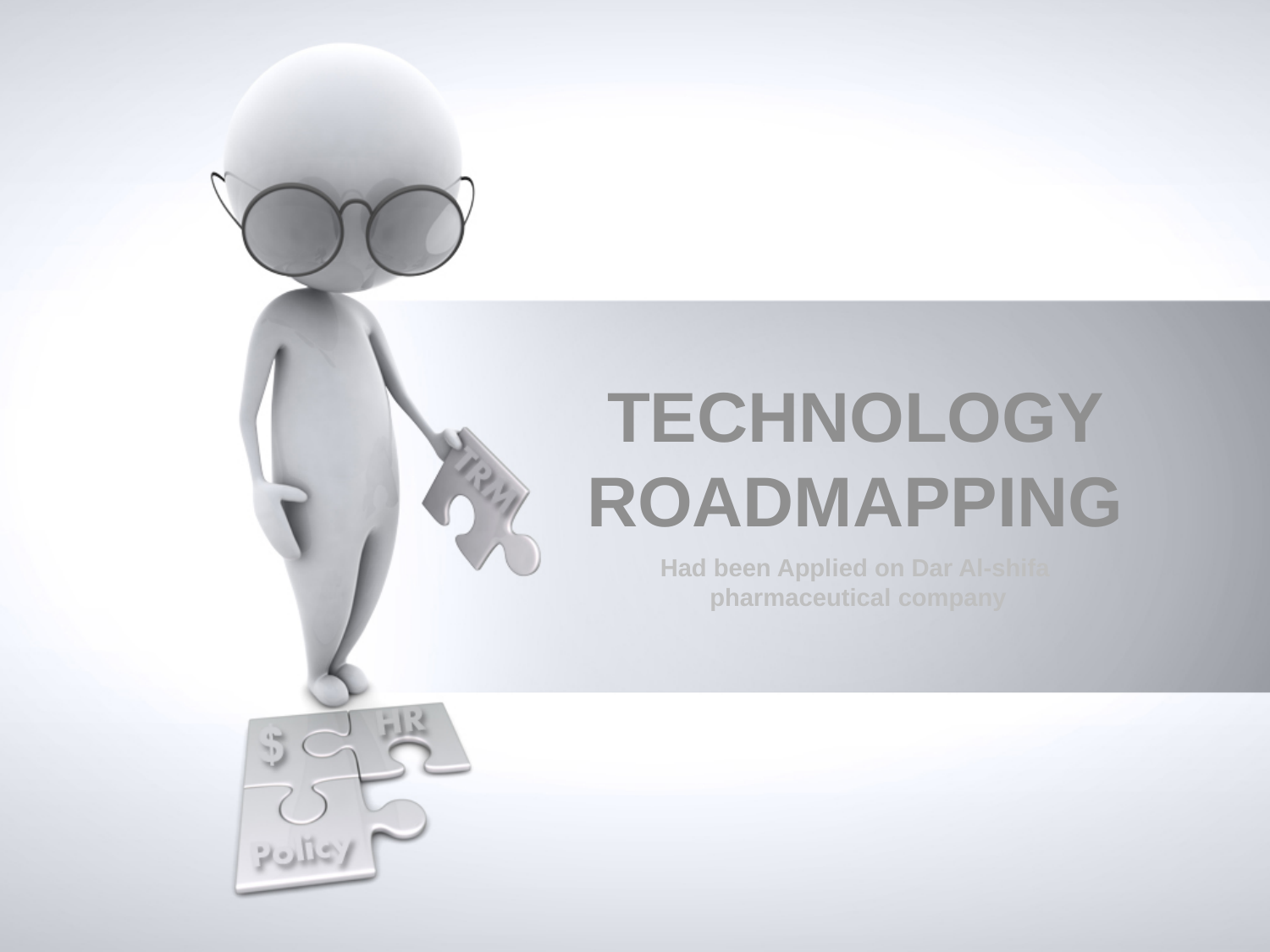

# Technology RoadMapping
 Had been Applied on Dar Al-shifa pharmaceutical company